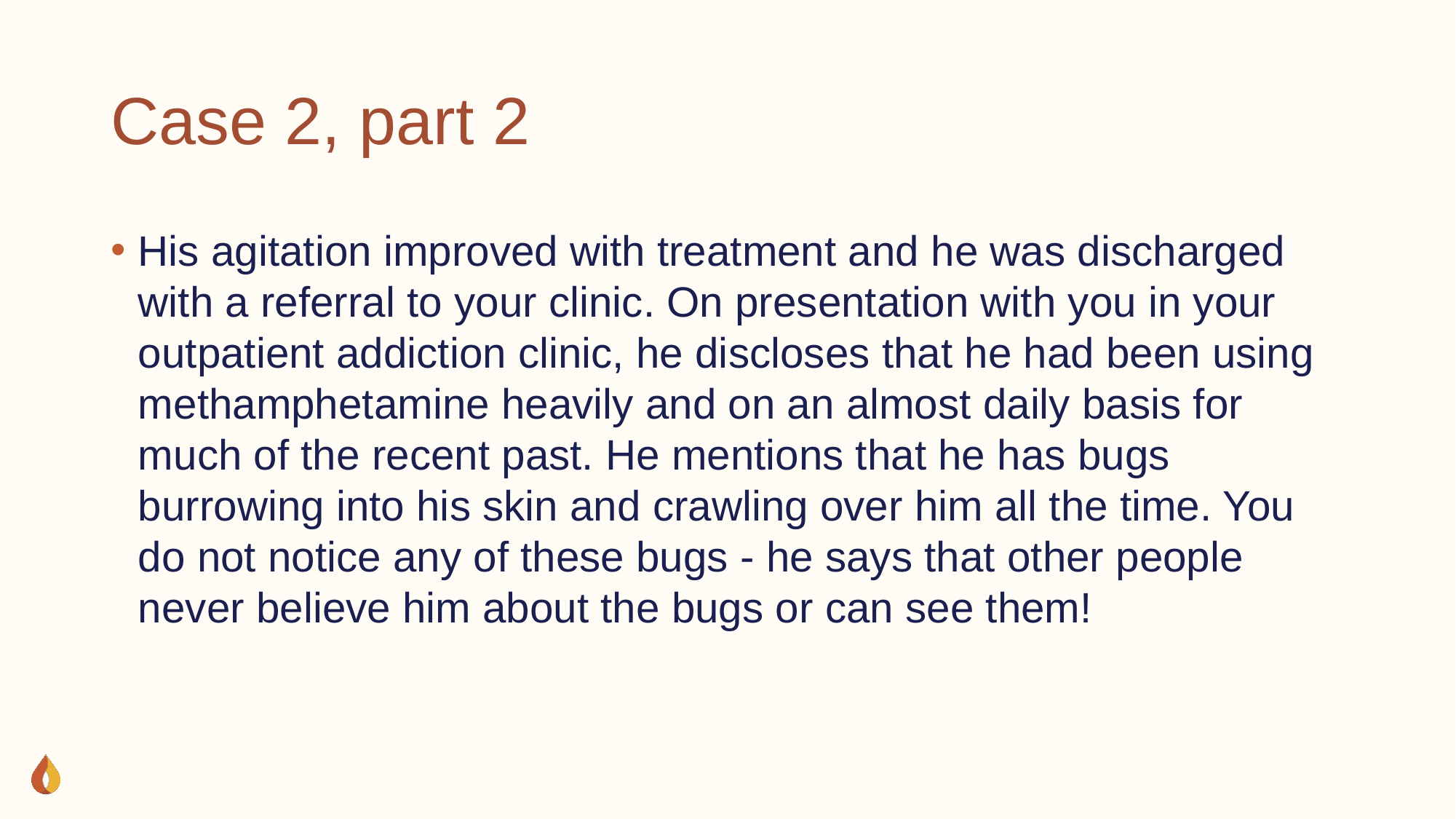

# Case 2, part 2
His agitation improved with treatment and he was discharged with a referral to your clinic. On presentation with you in your outpatient addiction clinic, he discloses that he had been using methamphetamine heavily and on an almost daily basis for much of the recent past. He mentions that he has bugs burrowing into his skin and crawling over him all the time. You do not notice any of these bugs - he says that other people never believe him about the bugs or can see them!